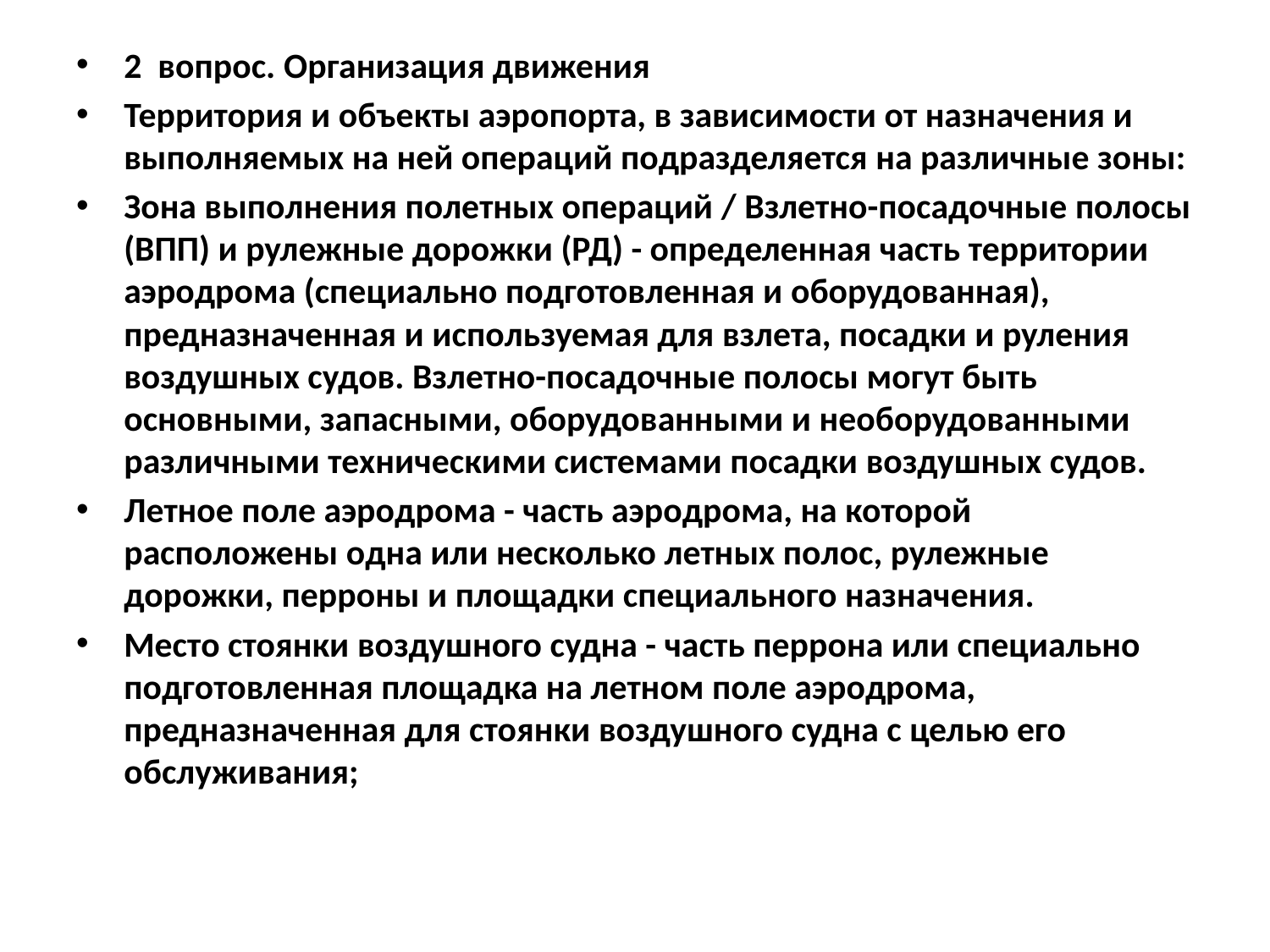

2  вопрос. Организация движения
Территория и объекты аэропорта, в зависимости от назначения и выполняемых на ней операций подразделяется на различные зоны:
Зона выполнения полетных операций / Взлетно-посадочные полосы (ВПП) и рулежные дорожки (РД) - определенная часть территории аэродрома (специально подготовленная и оборудованная), предназначенная и используемая для взлета, посадки и руления воздушных судов. Взлетно-посадочные полосы могут быть основными, запасными, оборудованными и необорудованными различными техническими системами посадки воздушных судов.
Летное поле аэродрома - часть аэродрома, на которой расположены одна или несколько летных полос, рулежные дорожки, перроны и площадки специального назначения.
Место стоянки воздушного судна - часть перрона или специально подготовленная площадка на летном поле аэродрома, предназначенная для стоянки воздушного судна с целью его обслуживания;